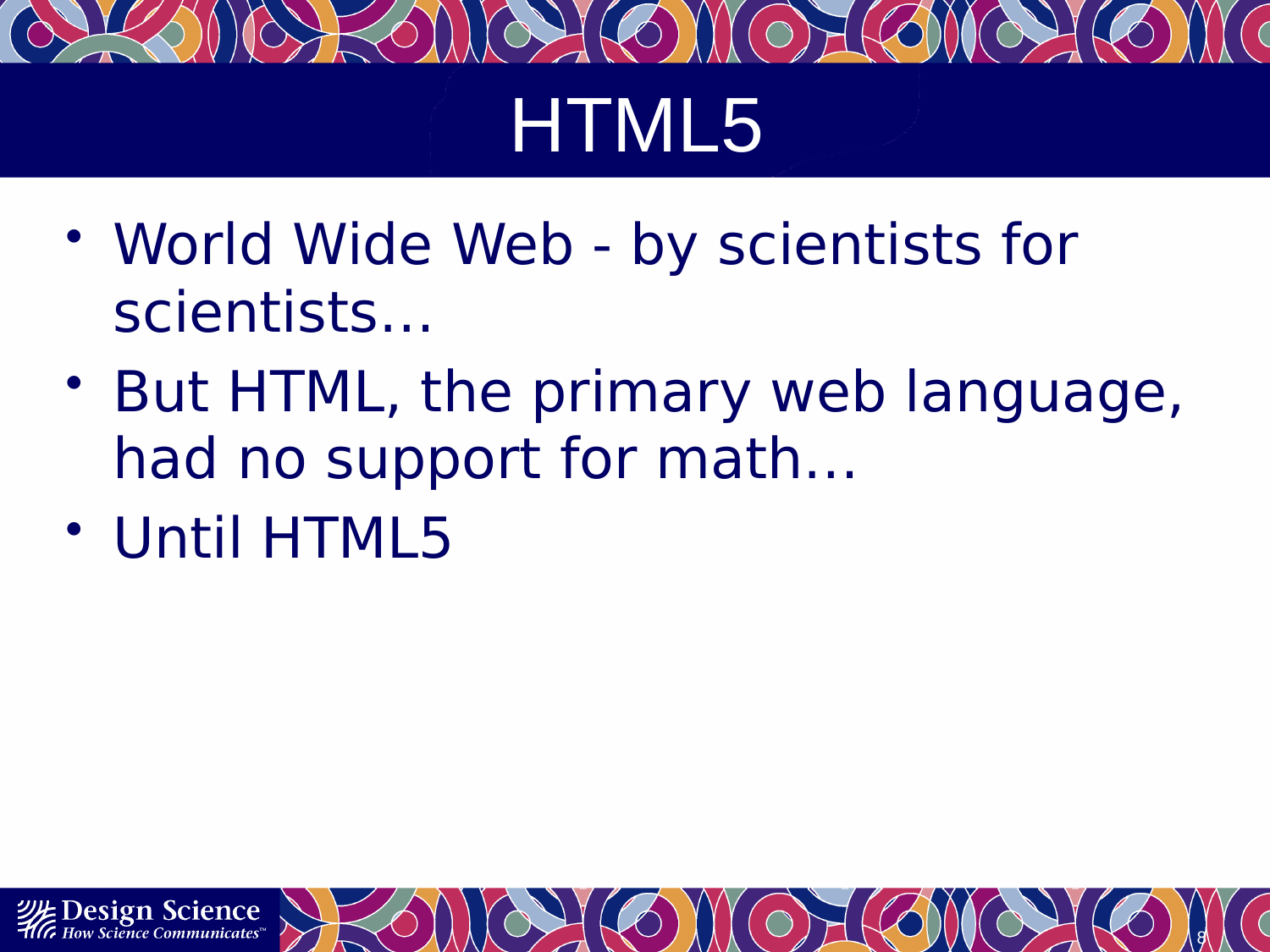

# HTML5
World Wide Web - by scientists for scientists…
But HTML, the primary web language, had no support for math…
Until HTML5
8